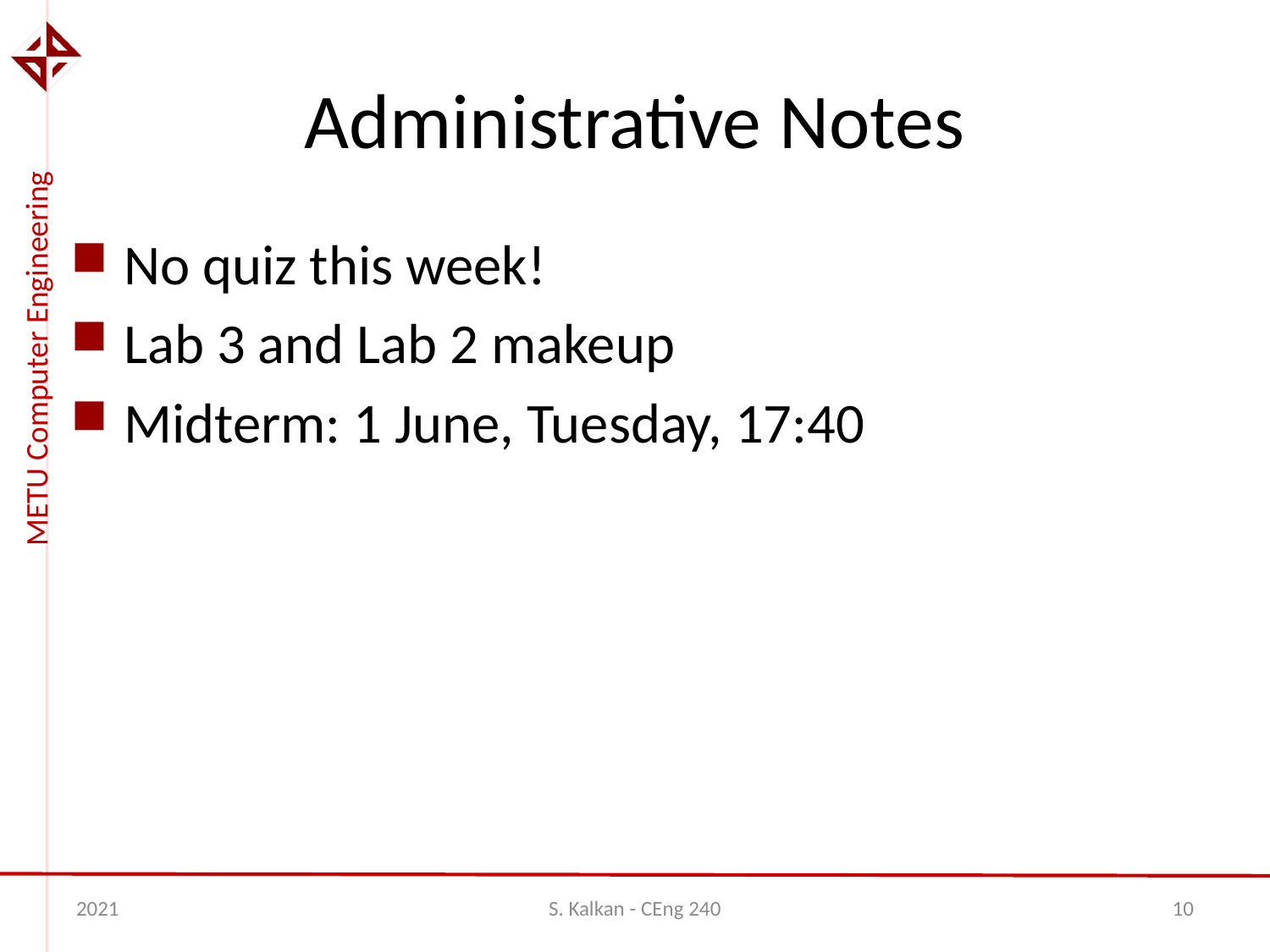

# Administrative Notes
No quiz this week!
Lab 3 and Lab 2 makeup
Midterm: 1 June, Tuesday, 17:40
2021
S. Kalkan - CEng 240
10